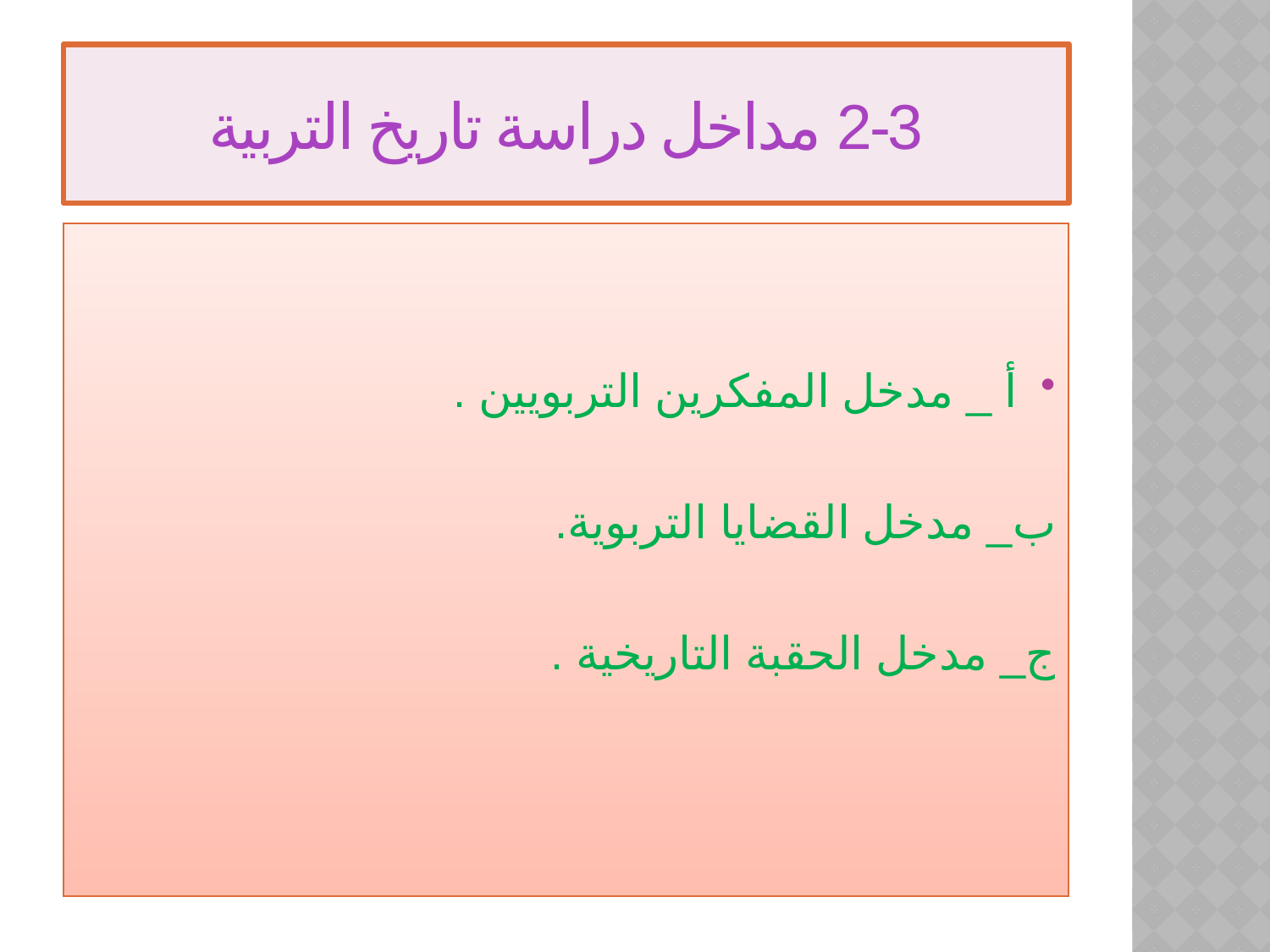

# 2-3 مداخل دراسة تاريخ التربية

أ _ مدخل المفكرين التربويين .

ب_ مدخل القضايا التربوية.

ج_ مدخل الحقبة التاريخية .